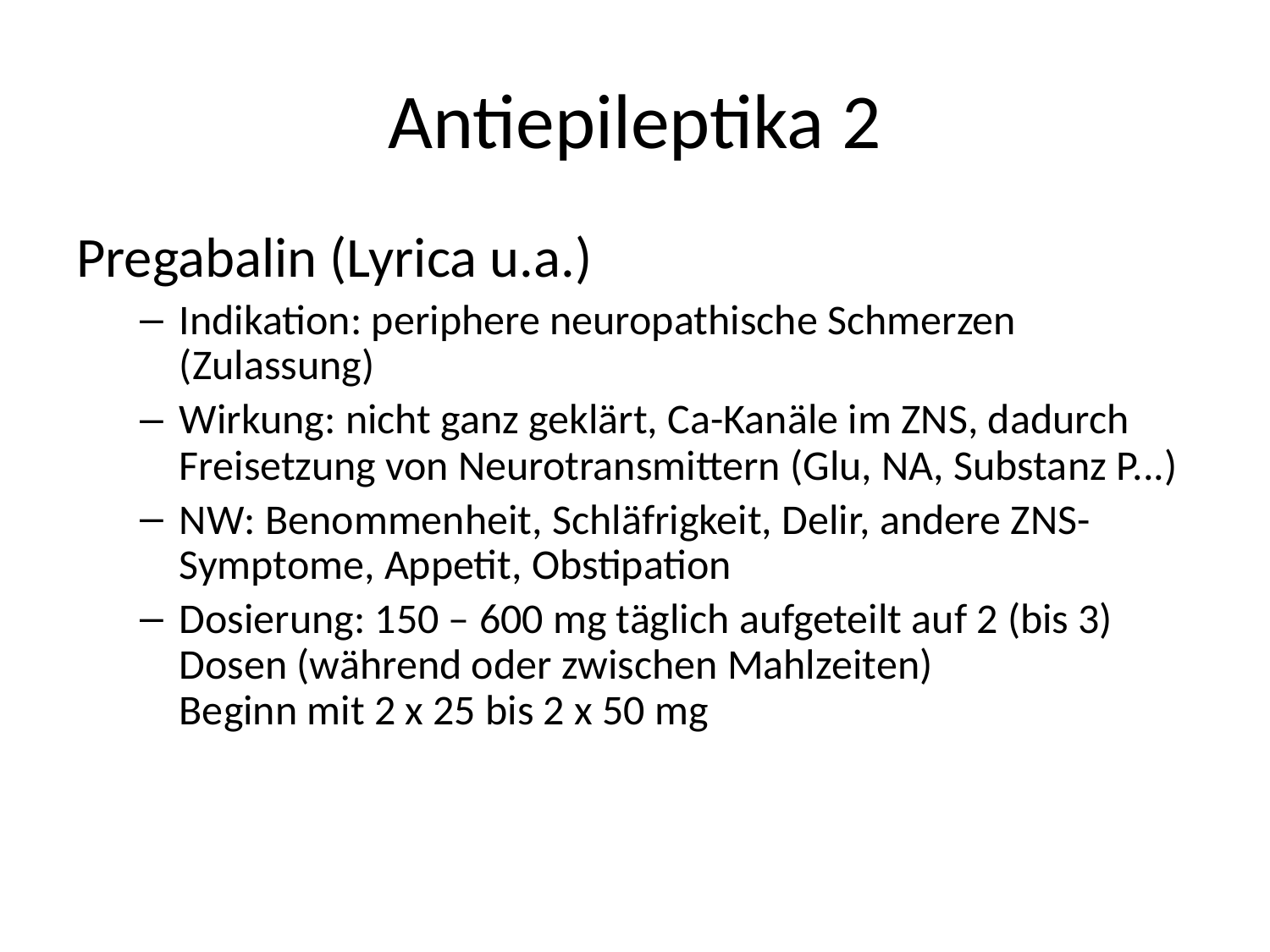

# Antiepileptika 2
Pregabalin (Lyrica u.a.)
Indikation: periphere neuropathische Schmerzen (Zulassung)
Wirkung: nicht ganz geklärt, Ca-Kanäle im ZNS, dadurch Freisetzung von Neurotransmittern (Glu, NA, Substanz P...)
NW: Benommenheit, Schläfrigkeit, Delir, andere ZNS-Symptome, Appetit, Obstipation
Dosierung: 150 – 600 mg täglich aufgeteilt auf 2 (bis 3) Dosen (während oder zwischen Mahlzeiten)
Beginn mit 2 x 25 bis 2 x 50 mg